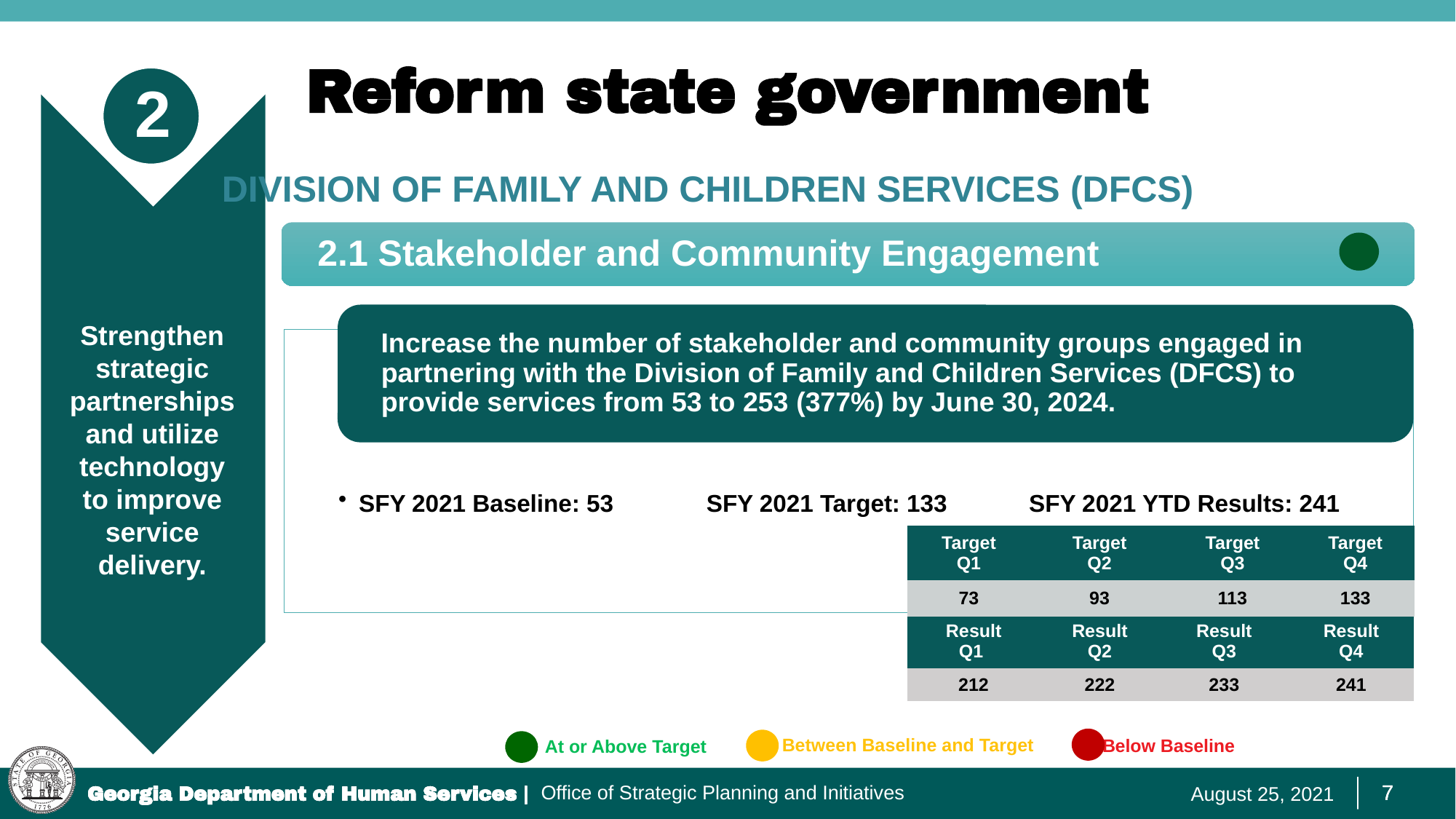

# Reform state government

2
Strengthen strategic partnerships and utilize technology to improve service delivery.

Division of Family and Children Services (DFCS)

2.1 Stakeholder and Community Engagement

SFY 2021 Baseline: 53	   SFY 2021 Target: 133 	  SFY 2021 YTD Results: 241
Increase the number of stakeholder and community groups engaged in partnering with the Division of Family and Children Services (DFCS) to provide services from 53 to 253 (377%) by June 30, 2024.
| Target Q1 | Target Q2 | Target Q3 | Target Q4 |
| --- | --- | --- | --- |
| 73 | 93 | 113 | 133 |
Note: Due to COVID-19,
| Result Q1 | Result Q2 | Result Q3 | ​Result Q4 |
| --- | --- | --- | --- |
| 212 | 222 | 233 | 241 |
Between Baseline and Target
At or Above Target

Below Baseline
August 25, 2021
Office of Strategic Planning and Initiatives